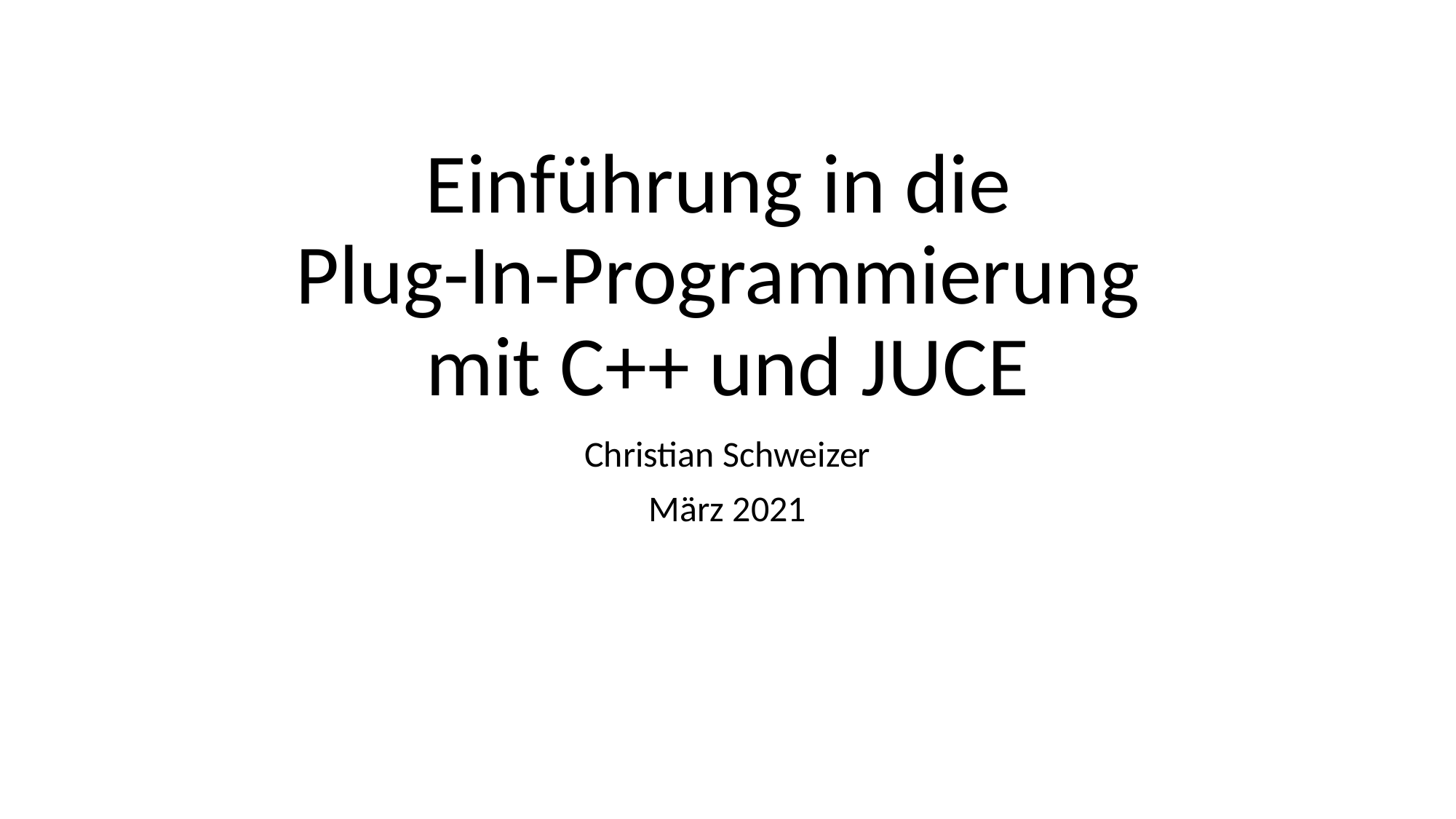

# Einführung in die Plug-In-Programmierung mit C++ und JUCE
Christian Schweizer
März 2021